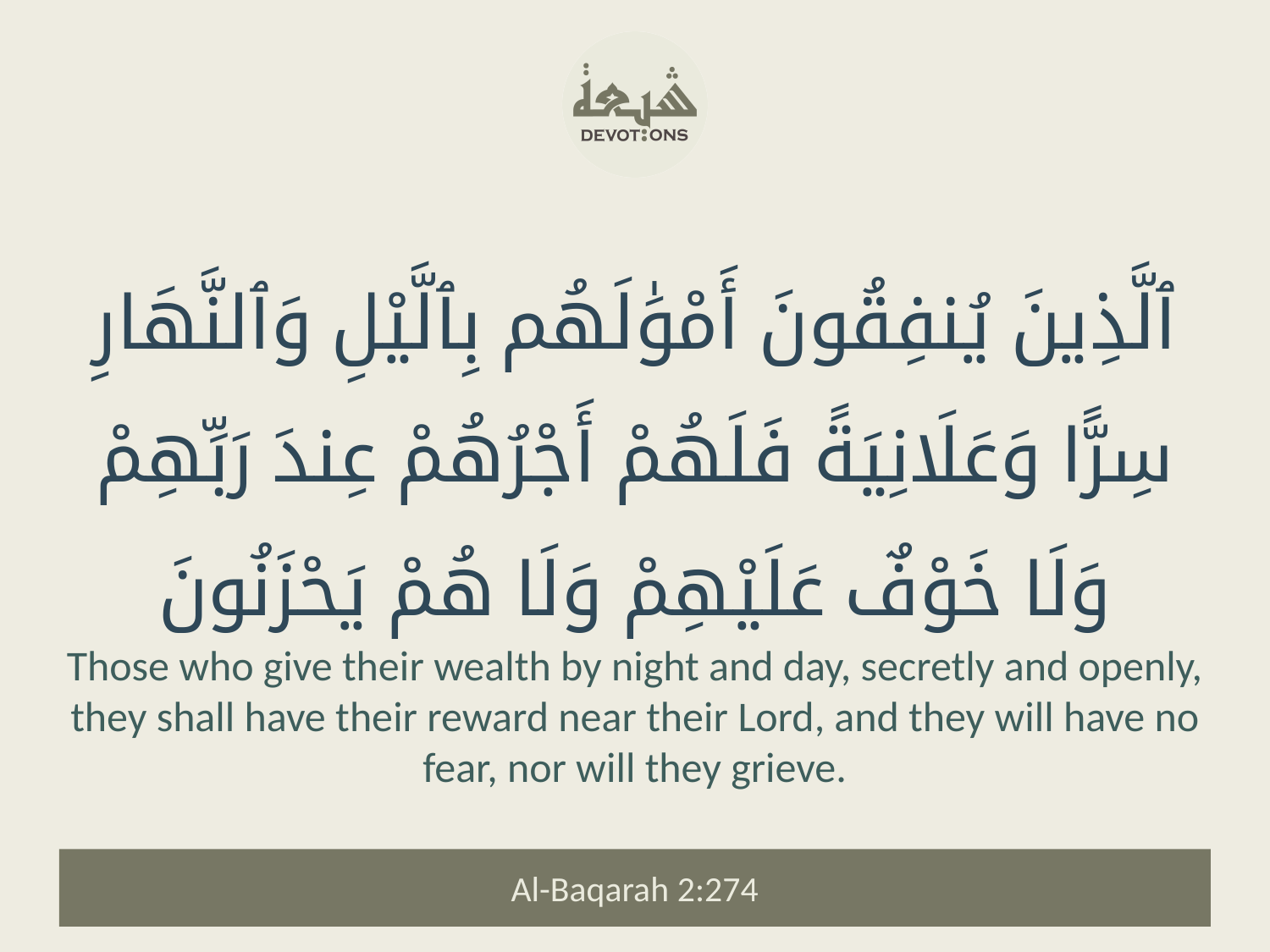

ٱلَّذِينَ يُنفِقُونَ أَمْوَٰلَهُم بِٱلَّيْلِ وَٱلنَّهَارِ سِرًّا وَعَلَانِيَةً فَلَهُمْ أَجْرُهُمْ عِندَ رَبِّهِمْ وَلَا خَوْفٌ عَلَيْهِمْ وَلَا هُمْ يَحْزَنُونَ
Those who give their wealth by night and day, secretly and openly, they shall have their reward near their Lord, and they will have no fear, nor will they grieve.
Al-Baqarah 2:274